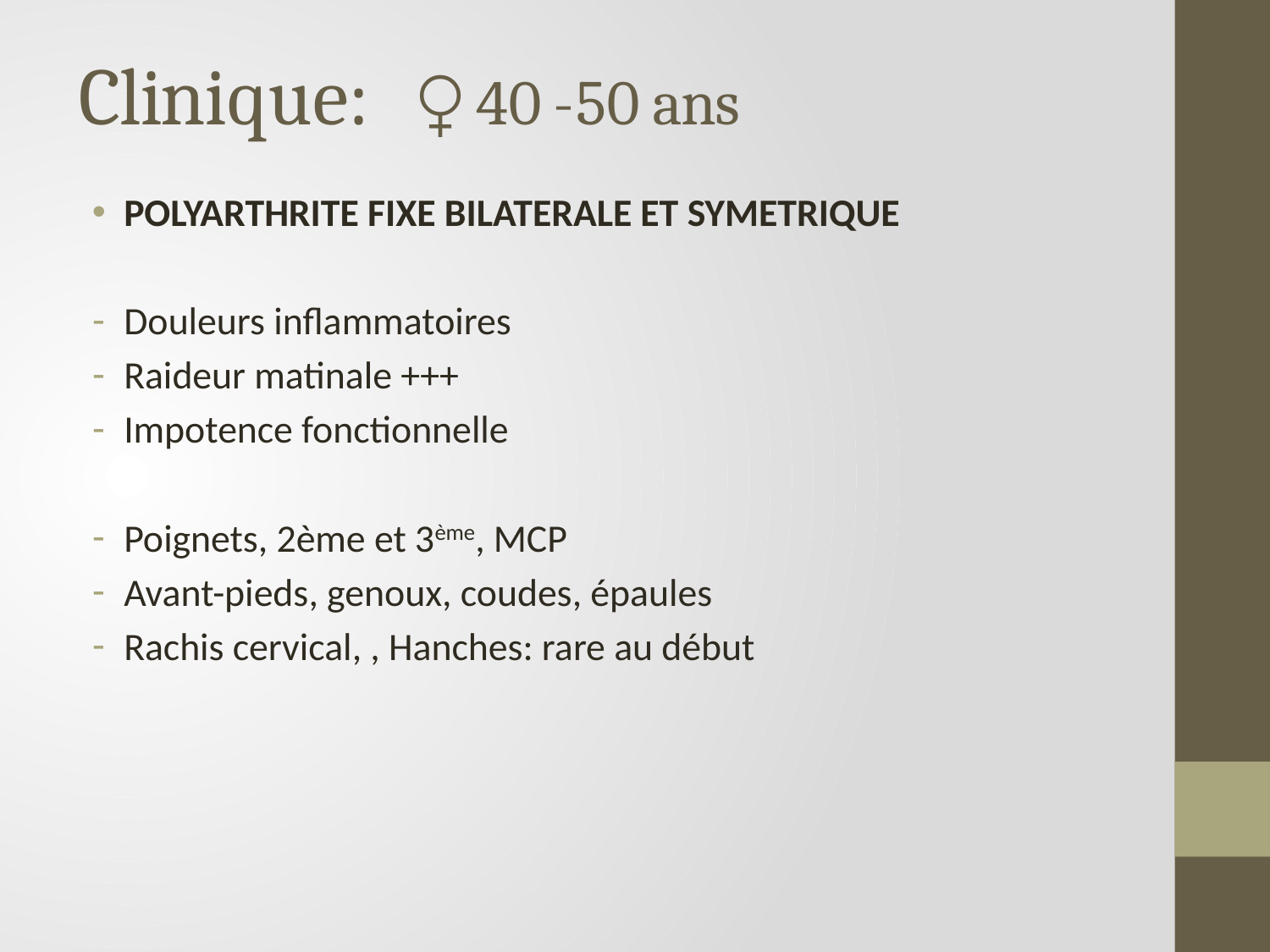

# Clinique:   ♀ 40 -50 ans
POLYARTHRITE FIXE BILATERALE ET SYMETRIQUE

Douleurs inflammatoires
Raideur matinale +++
Impotence fonctionnelle

Poignets, 2ème et 3ème, MCP
Avant-pieds, genoux, coudes, épaules
Rachis cervical, , Hanches: rare au début